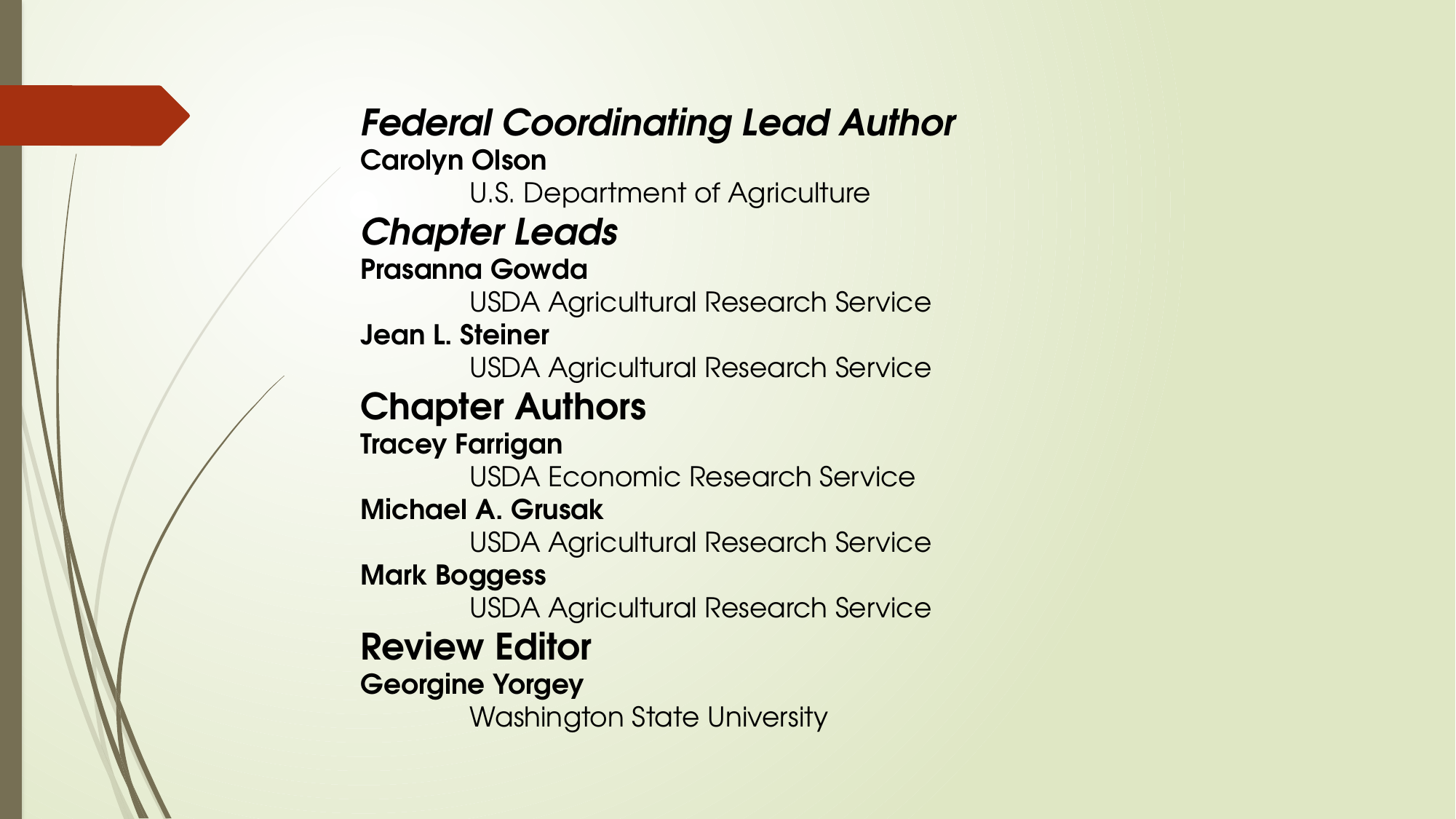

Federal Coordinating Lead Author
Carolyn Olson
	U.S. Department of Agriculture
Chapter Leads
Prasanna Gowda
	USDA Agricultural Research Service
Jean L. Steiner
	USDA Agricultural Research Service
Chapter Authors
Tracey Farrigan
	USDA Economic Research Service
Michael A. Grusak
	USDA Agricultural Research Service
Mark Boggess
	USDA Agricultural Research Service
Review Editor
Georgine Yorgey
	Washington State University